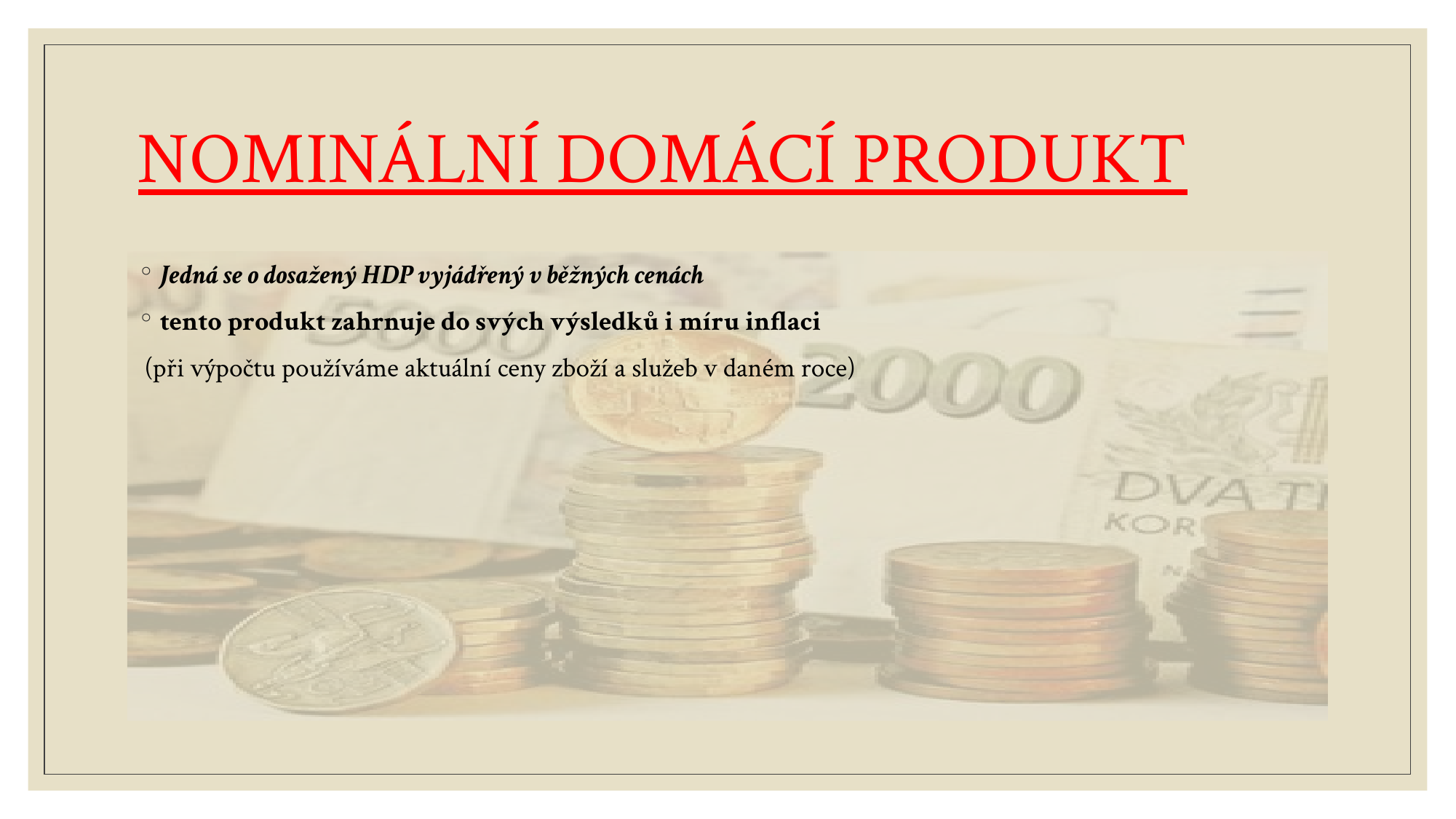

# NOMINÁLNÍ DOMÁCÍ PRODUKT
Jedná se o dosažený HDP vyjádřený v běžných cenách
tento produkt zahrnuje do svých výsledků i míru inflaci
 (při výpočtu používáme aktuální ceny zboží a služeb v daném roce)